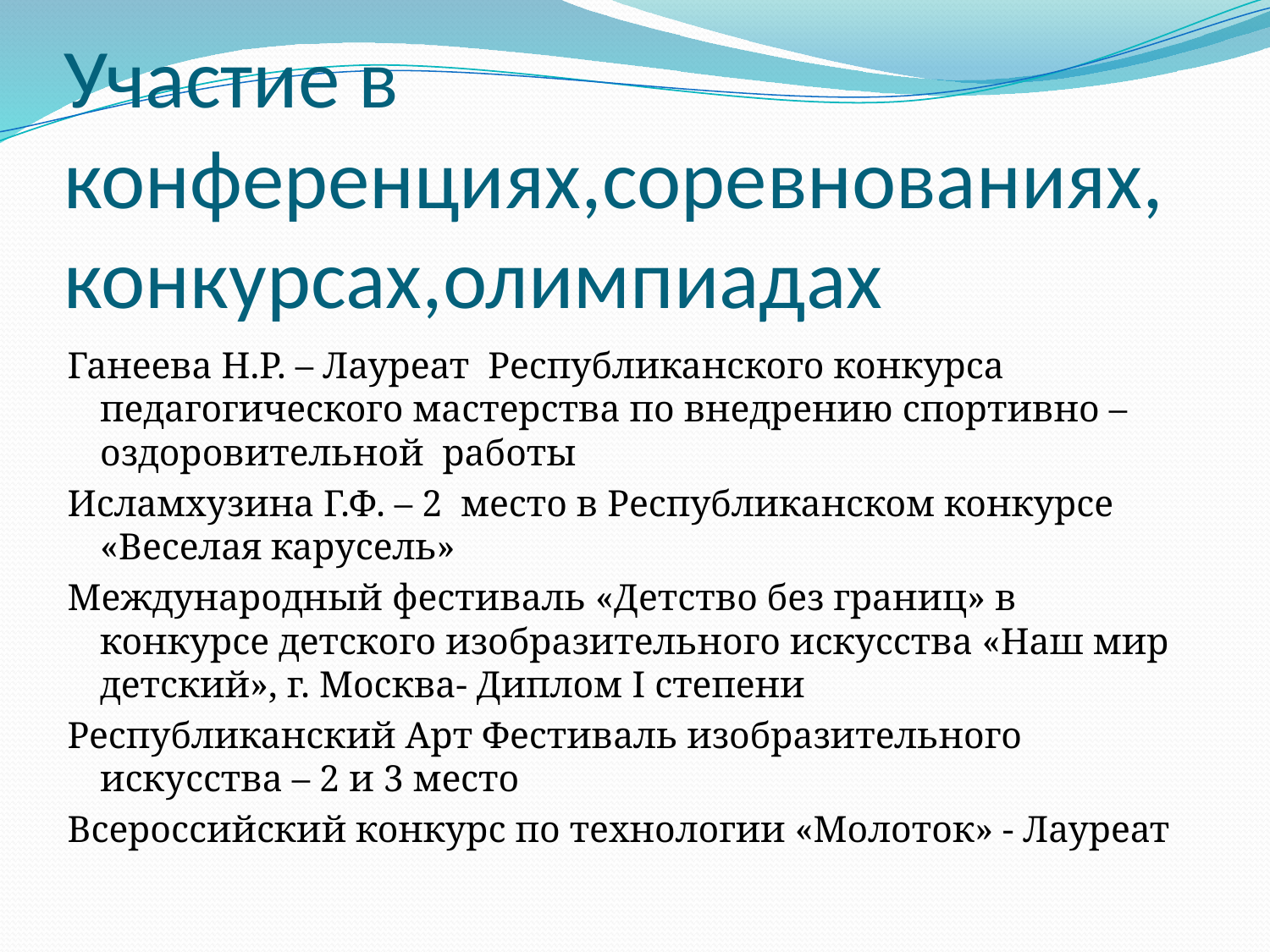

# Участие в конференциях,соревнованиях, конкурсах,олимпиадах
Ганеева Н.Р. – Лауреат  Республиканского конкурса  педагогического мастерства по внедрению спортивно – оздоровительной  работы
Исламхузина Г.Ф. – 2  место в Республиканском конкурсе «Веселая карусель»
Международный фестиваль «Детство без границ» в конкурсе детского изобразительного искусства «Наш мир детский», г. Москва- Диплом I степени
Республиканский Арт Фестиваль изобразительного искусства – 2 и 3 место
Всероссийский конкурс по технологии «Молоток» - Лауреат